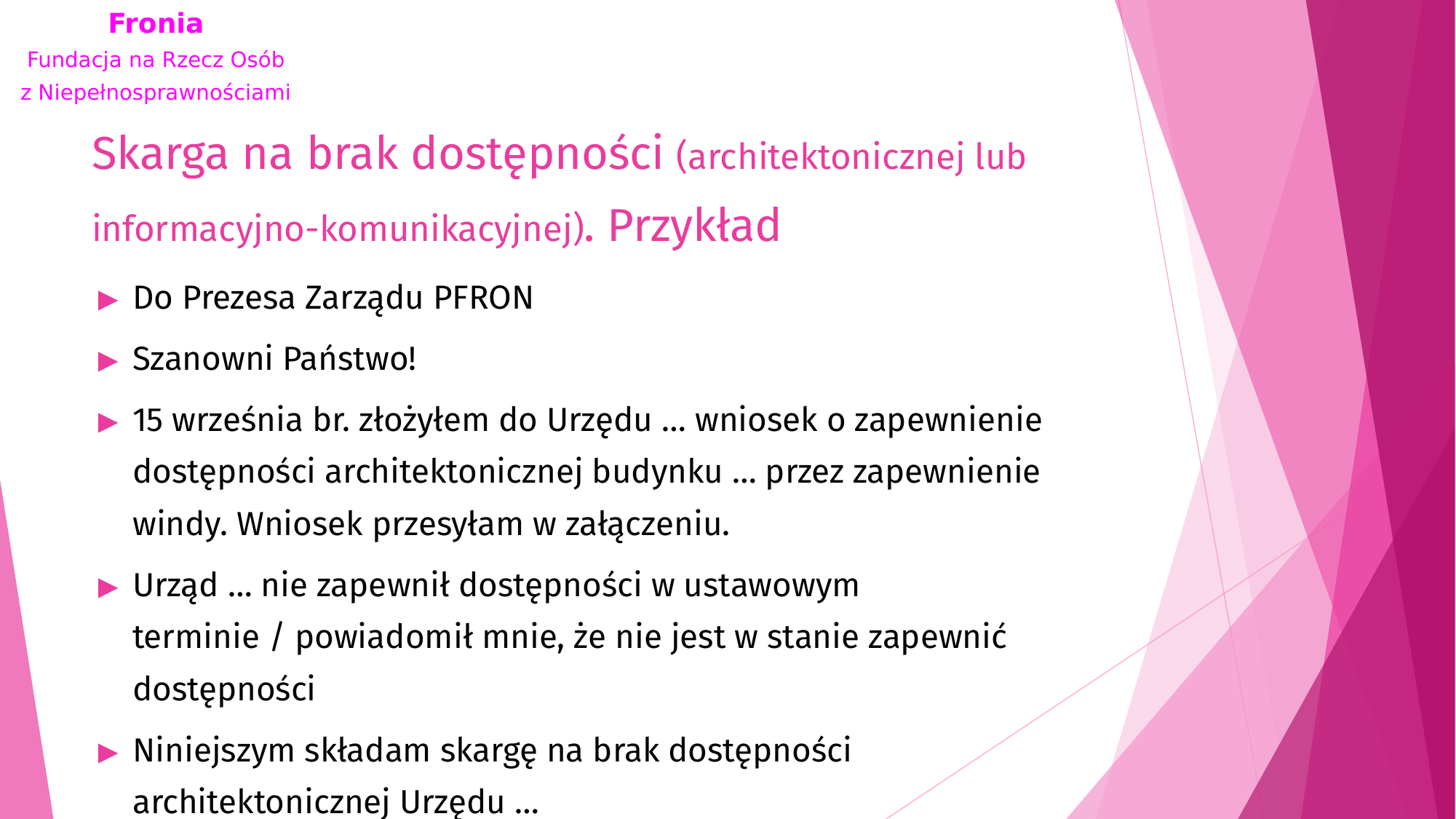

# Skarga na brak dostępności (architektonicznej lub informacyjno-komunikacyjnej). Przykład
Do Prezesa Zarządu PFRON
Szanowni Państwo!
15 września br. złożyłem do Urzędu … wniosek o zapewnienie dostępności architektonicznej budynku … przez zapewnienie windy. Wniosek przesyłam w załączeniu.
Urząd … nie zapewnił dostępności w ustawowym terminie / powiadomił mnie, że nie jest w stanie zapewnić dostępności
Niniejszym składam skargę na brak dostępności architektonicznej Urzędu …